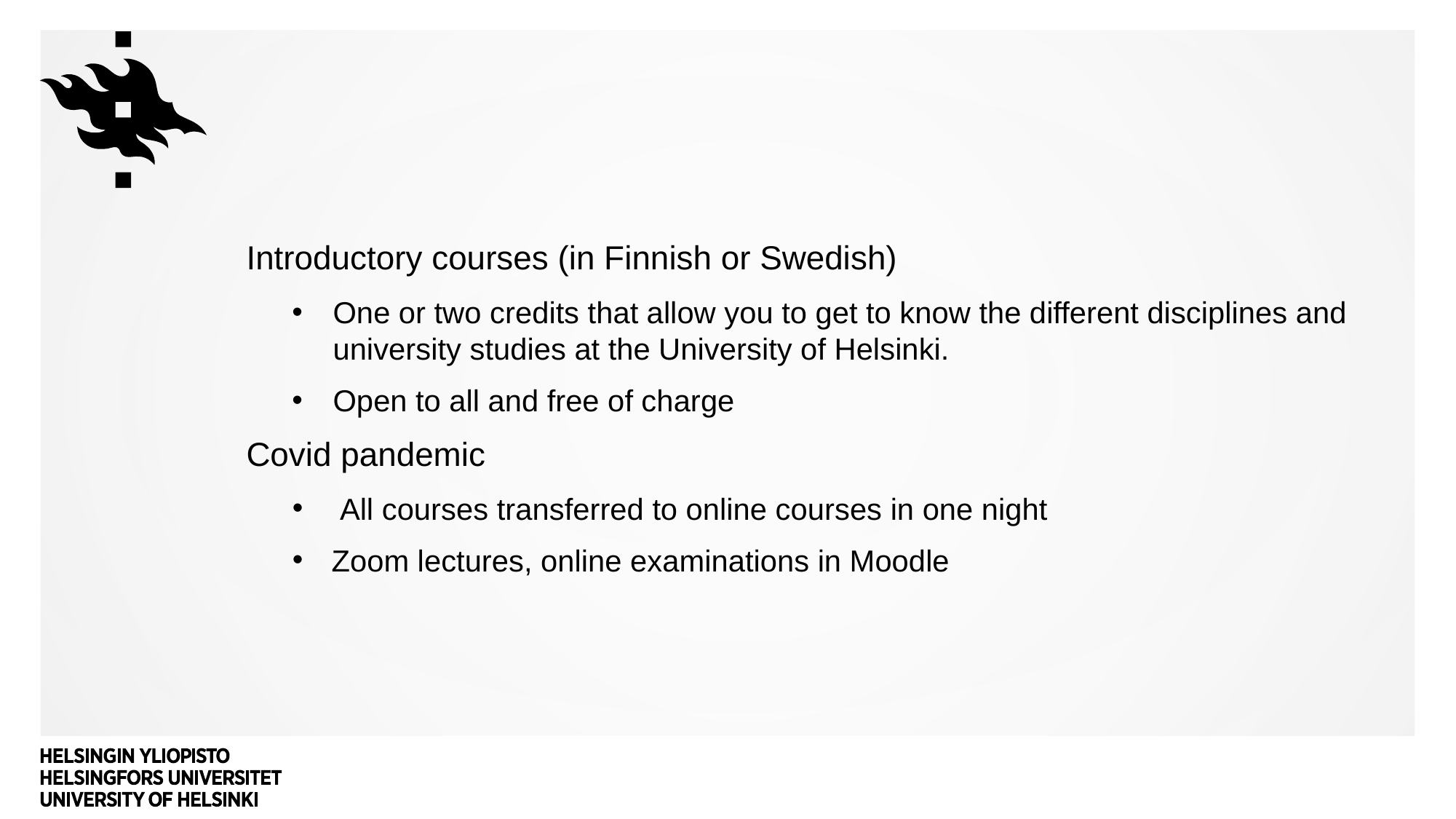

Introductory courses (in Finnish or Swedish)
One or two credits that allow you to get to know the different disciplines and university studies at the University of Helsinki.
Open to all and free of charge
Covid pandemic
 All courses transferred to online courses in one night
Zoom lectures, online examinations in Moodle